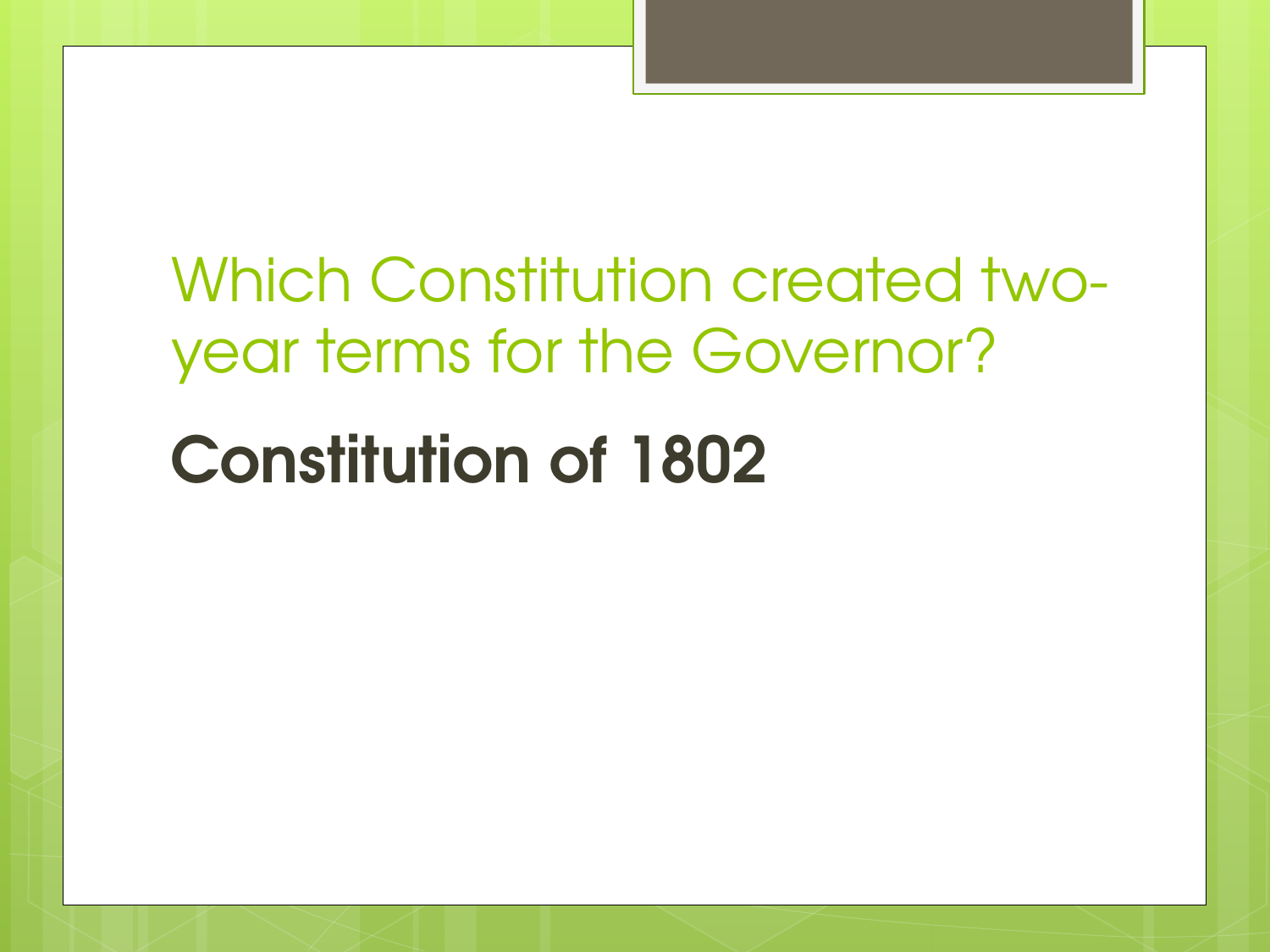

# Which Constitution created two-year terms for the Governor?

Constitution of 1802